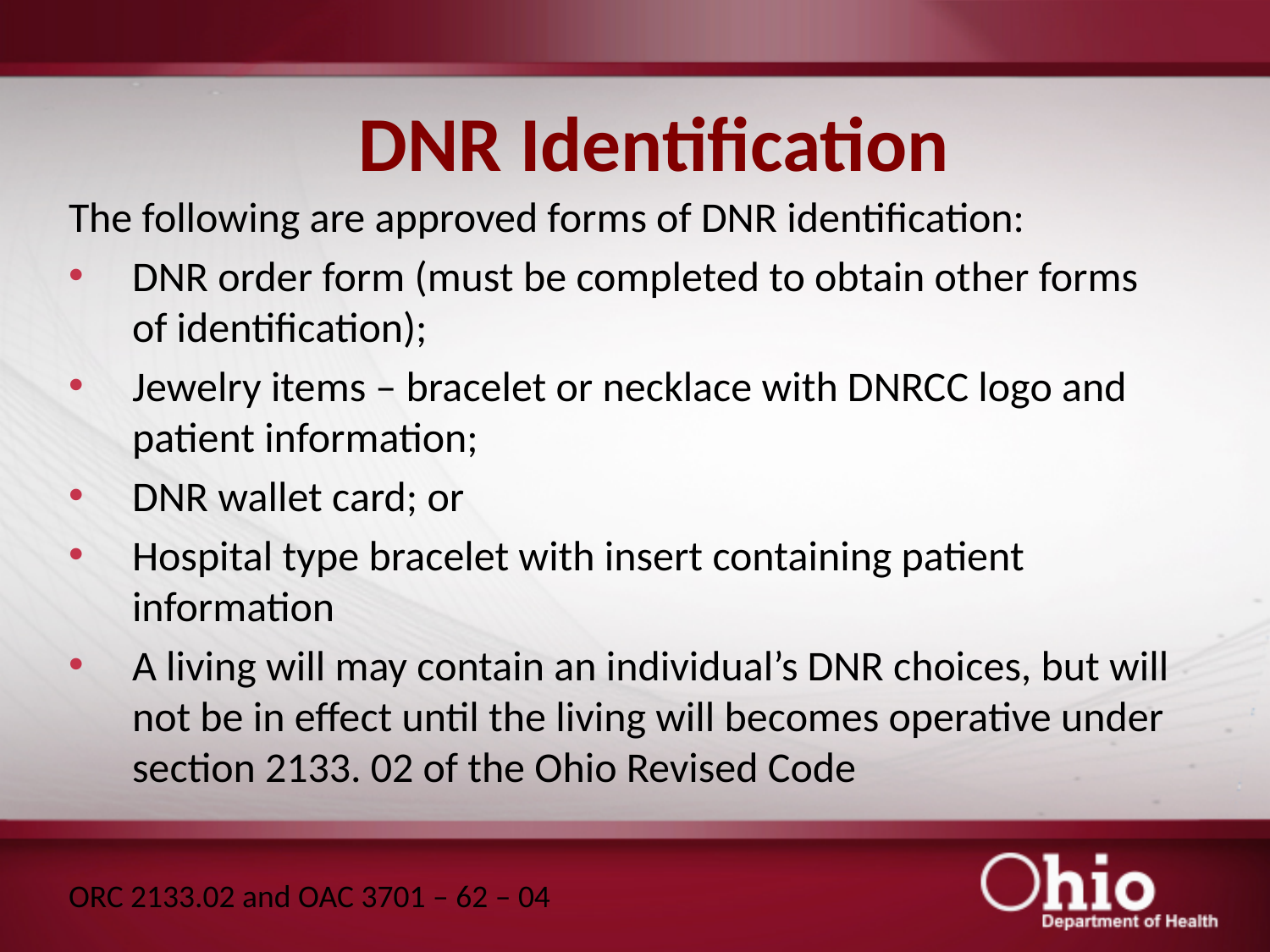

# DNR Identification
The following are approved forms of DNR identification:
DNR order form (must be completed to obtain other forms of identification);
Jewelry items – bracelet or necklace with DNRCC logo and patient information;
DNR wallet card; or
Hospital type bracelet with insert containing patient information
A living will may contain an individual’s DNR choices, but will not be in effect until the living will becomes operative under section 2133. 02 of the Ohio Revised Code

ORC 2133.02 and OAC 3701 – 62 – 04